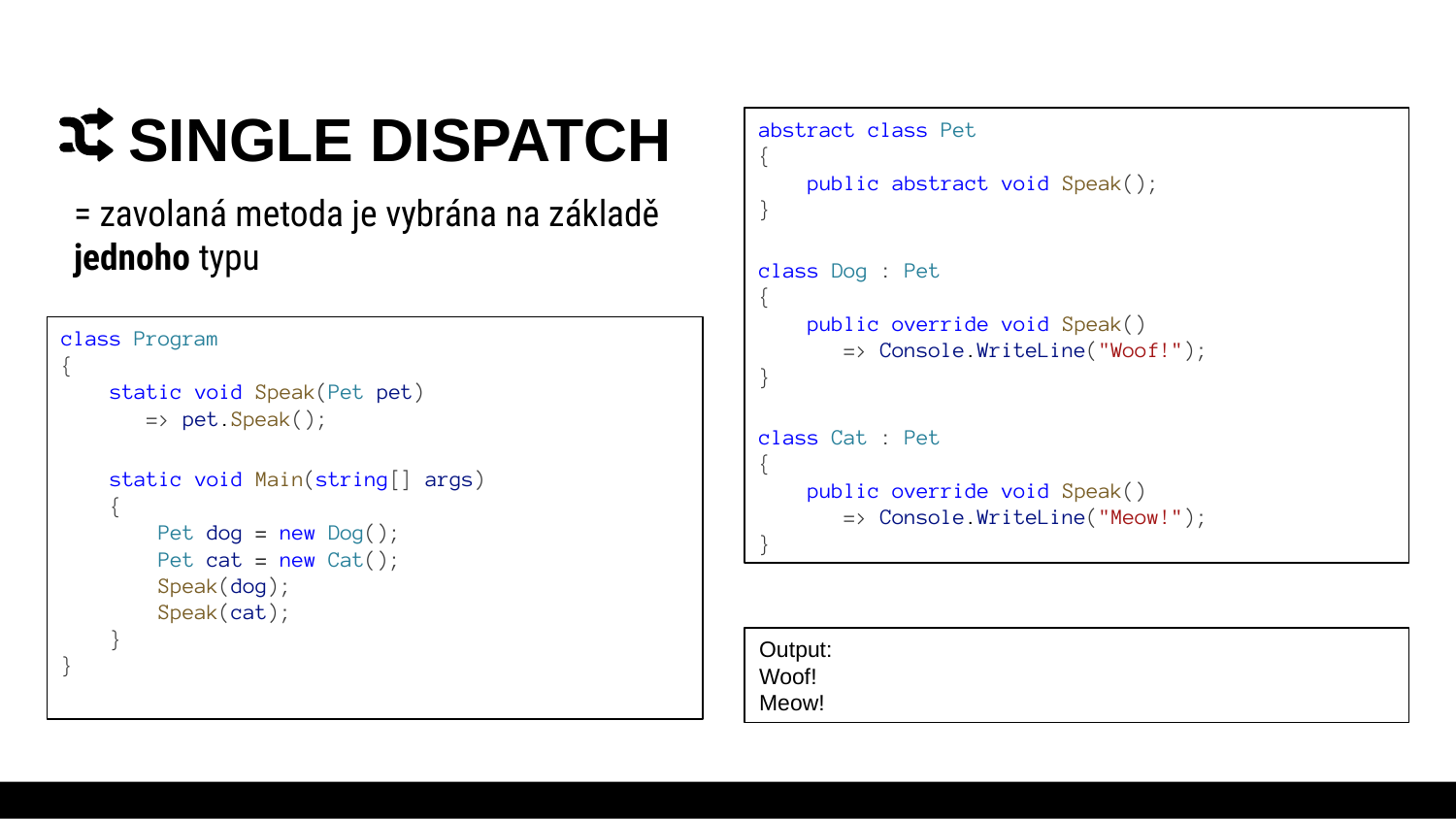

# SINGLE DISPATCH

abstract class Pet
{
    public abstract void Speak();
}

class Dog : Pet
{
    public override void Speak()
       => Console.WriteLine("Woof!");
}

class Cat : Pet
{
    public override void Speak()
       => Console.WriteLine("Meow!");
}
= zavolaná metoda je vybrána na základě jednoho typu
class Program
{
    static void Speak(Pet pet)
       => pet.Speak();

    static void Main(string[] args)
    {
        Pet dog = new Dog();
        Pet cat = new Cat();
        Speak(dog);
        Speak(cat);
    }
}

Output:
Woof!
Meow!